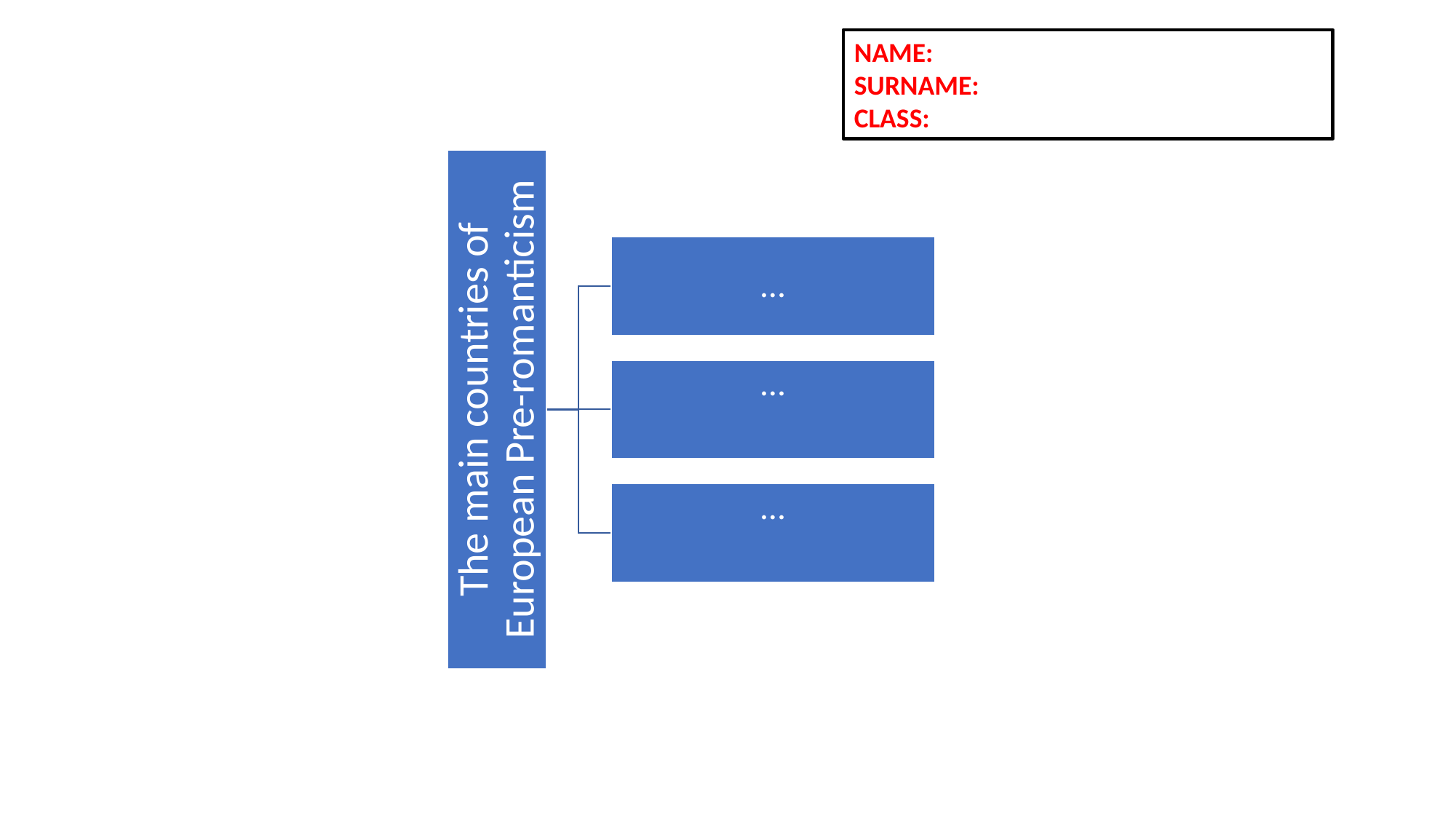

NAME:
SURNAME:
CLASS:

The main countries of European Pre-romanticism
…
…

…